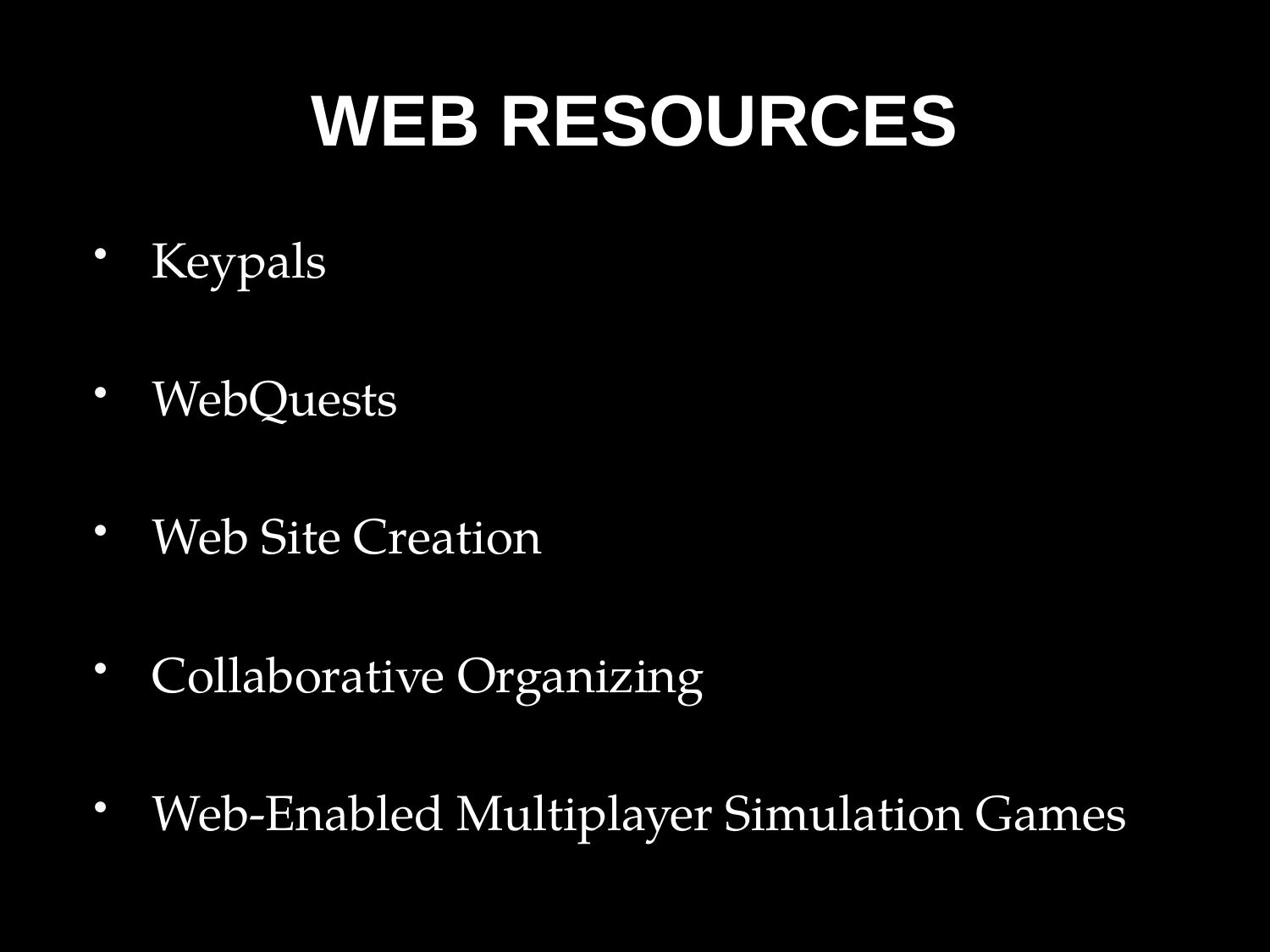

# WEB RESOURCES
Keypals

WebQuests

Web Site Creation

Collaborative Organizing

Web-Enabled Multiplayer Simulation Games